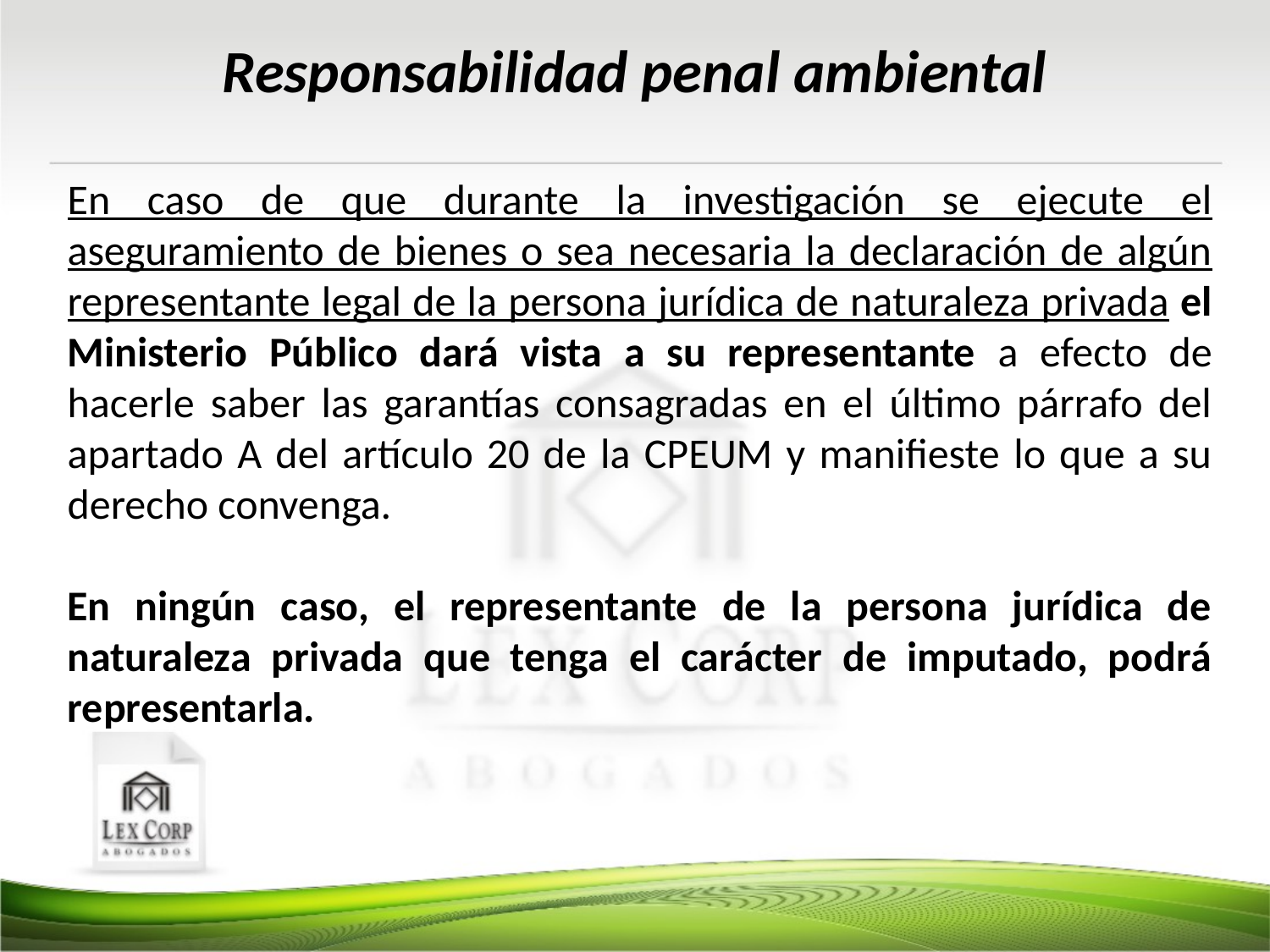

Responsabilidad penal ambiental

En caso de que durante la investigación se ejecute el aseguramiento de bienes o sea necesaria la declaración de algún representante legal de la persona jurídica de naturaleza privada el Ministerio Público dará vista a su representante a efecto de hacerle saber las garantías consagradas en el último párrafo del apartado A del artículo 20 de la CPEUM y manifieste lo que a su derecho convenga.

En ningún caso, el representante de la persona jurídica de naturaleza privada que tenga el carácter de imputado, podrá representarla.